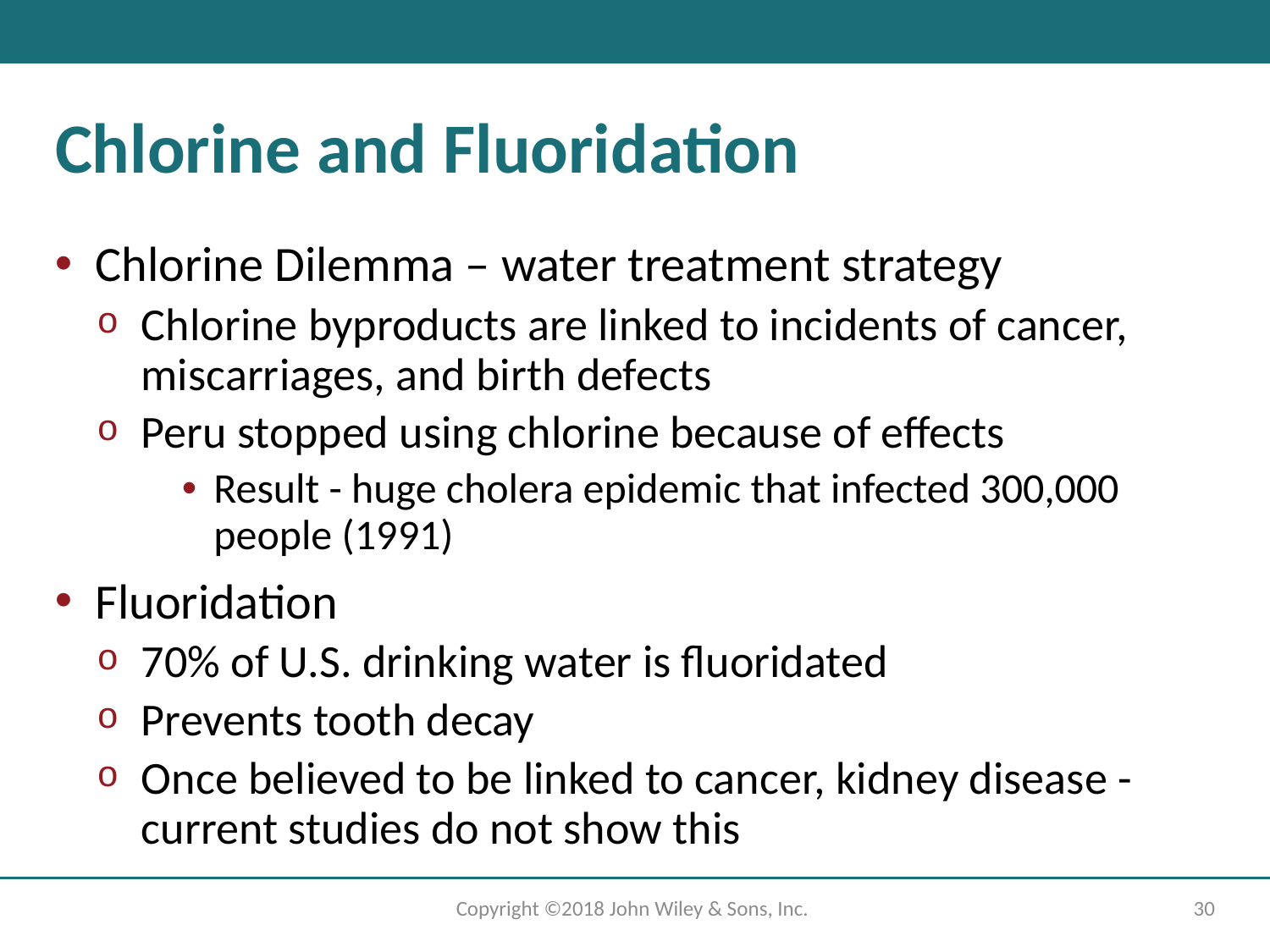

# Chlorine and Fluoridation
Chlorine Dilemma – water treatment strategy
Chlorine byproducts are linked to incidents of cancer, miscarriages, and birth defects
Peru stopped using chlorine because of effects
Result - huge cholera epidemic that infected 300,000 people (19 91)
Fluoridation
70% of U.S. drinking water is fluoridated
Prevents tooth decay
Once believed to be linked to cancer, kidney disease - current studies do not show this
Copyright ©2018 John Wiley & Sons, Inc.
30